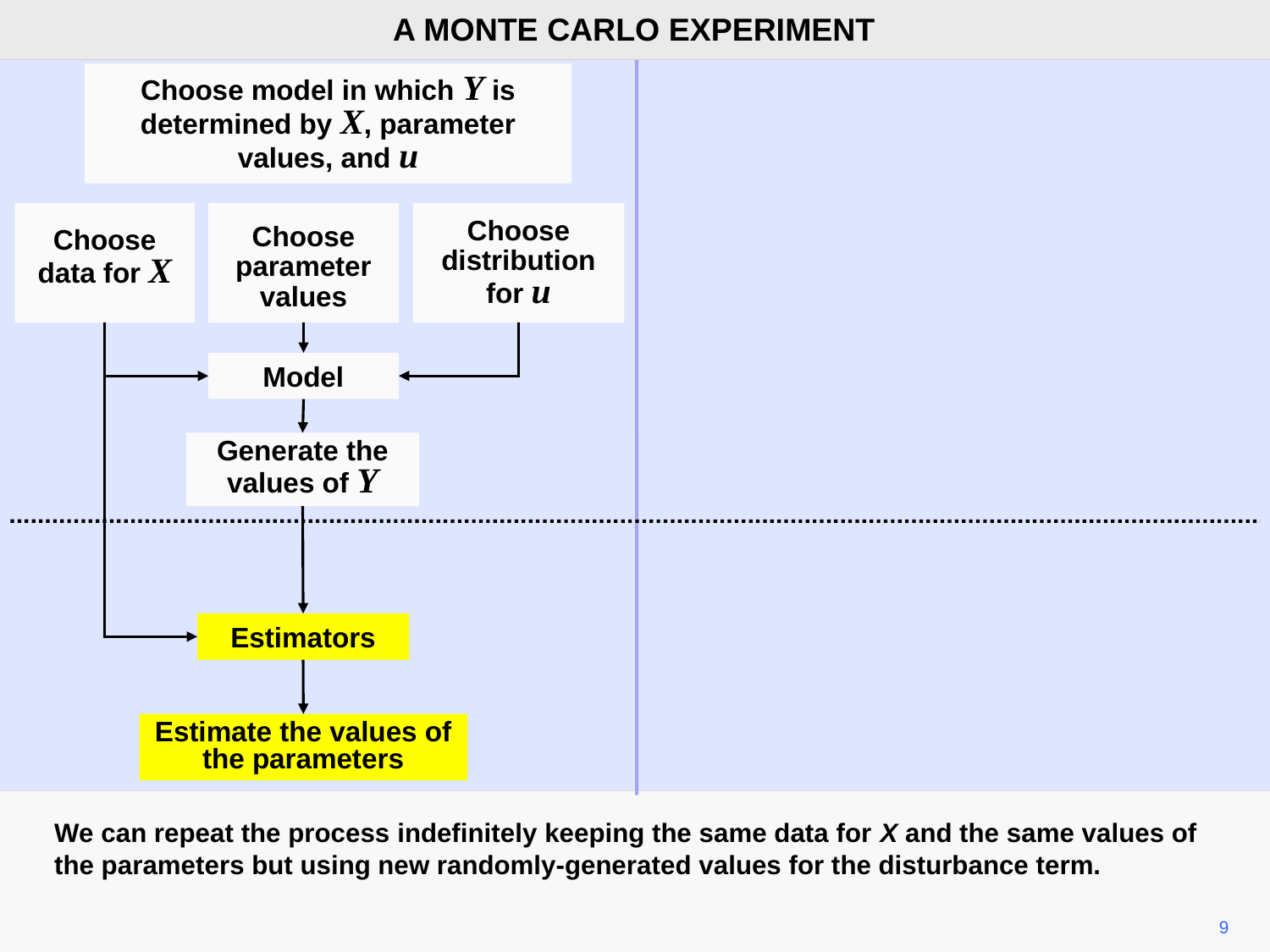

A MONTE CARLO EXPERIMENT

Choose model in which Y is determined by X, parameter values, and u

Choose
data for X

Choose
parameter
values

Choose
distribution
for u
Model
Generate the values of Y

Estimators
Estimate the values of the parameters

We can repeat the process indefinitely keeping the same data for X and the same values of the parameters but using new randomly-generated values for the disturbance term.
9